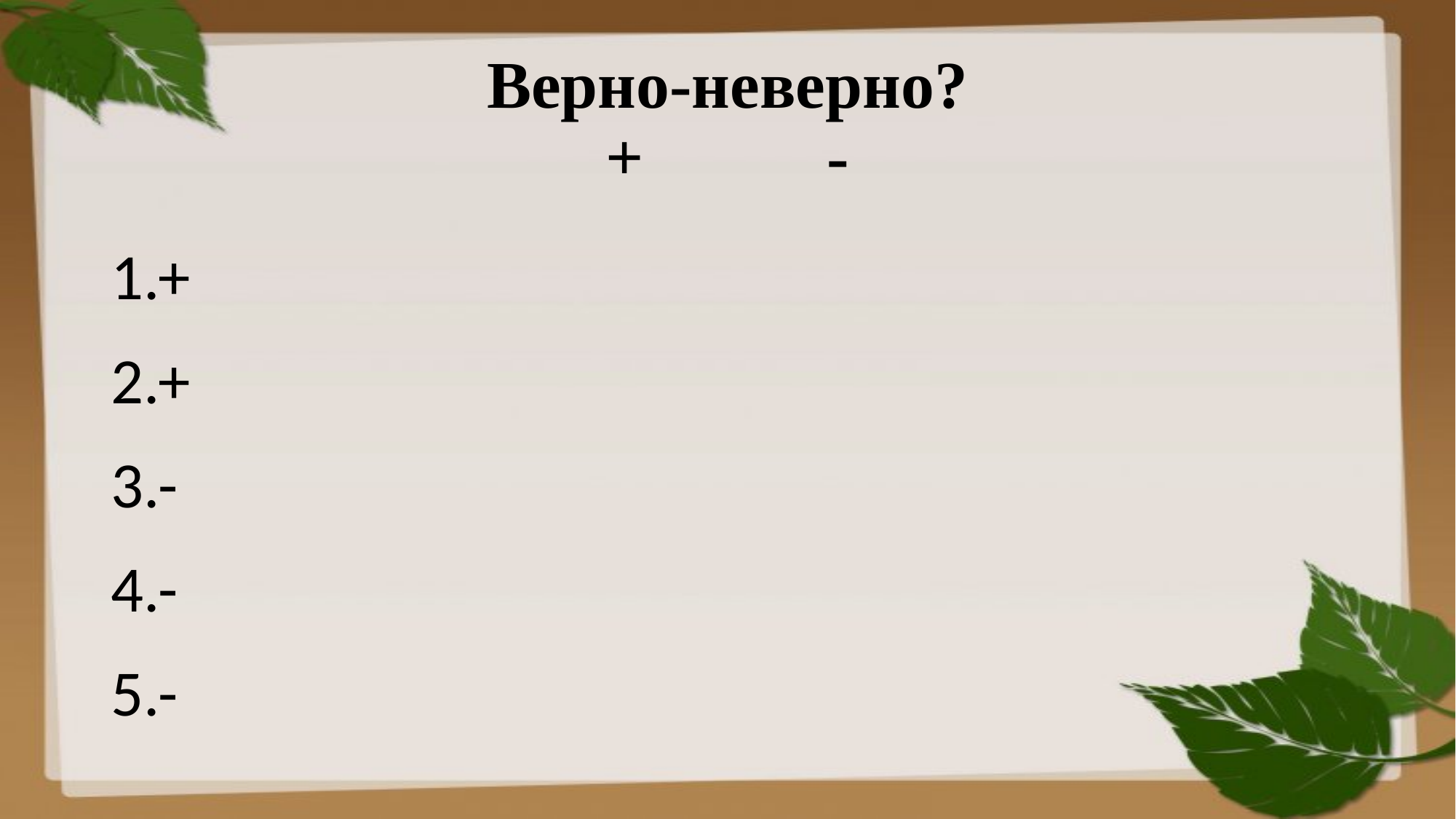

# Верно-неверно? +           -
+
+
-
-
-